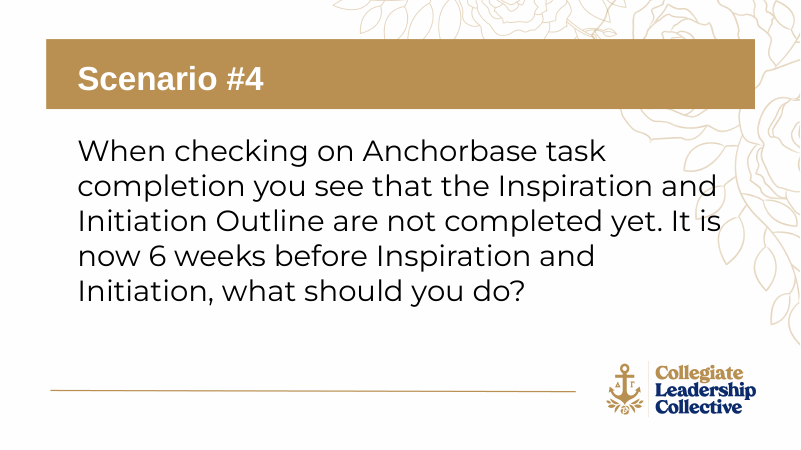

Scenario #4
When checking on Anchorbase task completion you see that the Inspiration and Initiation Outline are not completed yet. It is now 6 weeks before Inspiration and Initiation, what should you do?